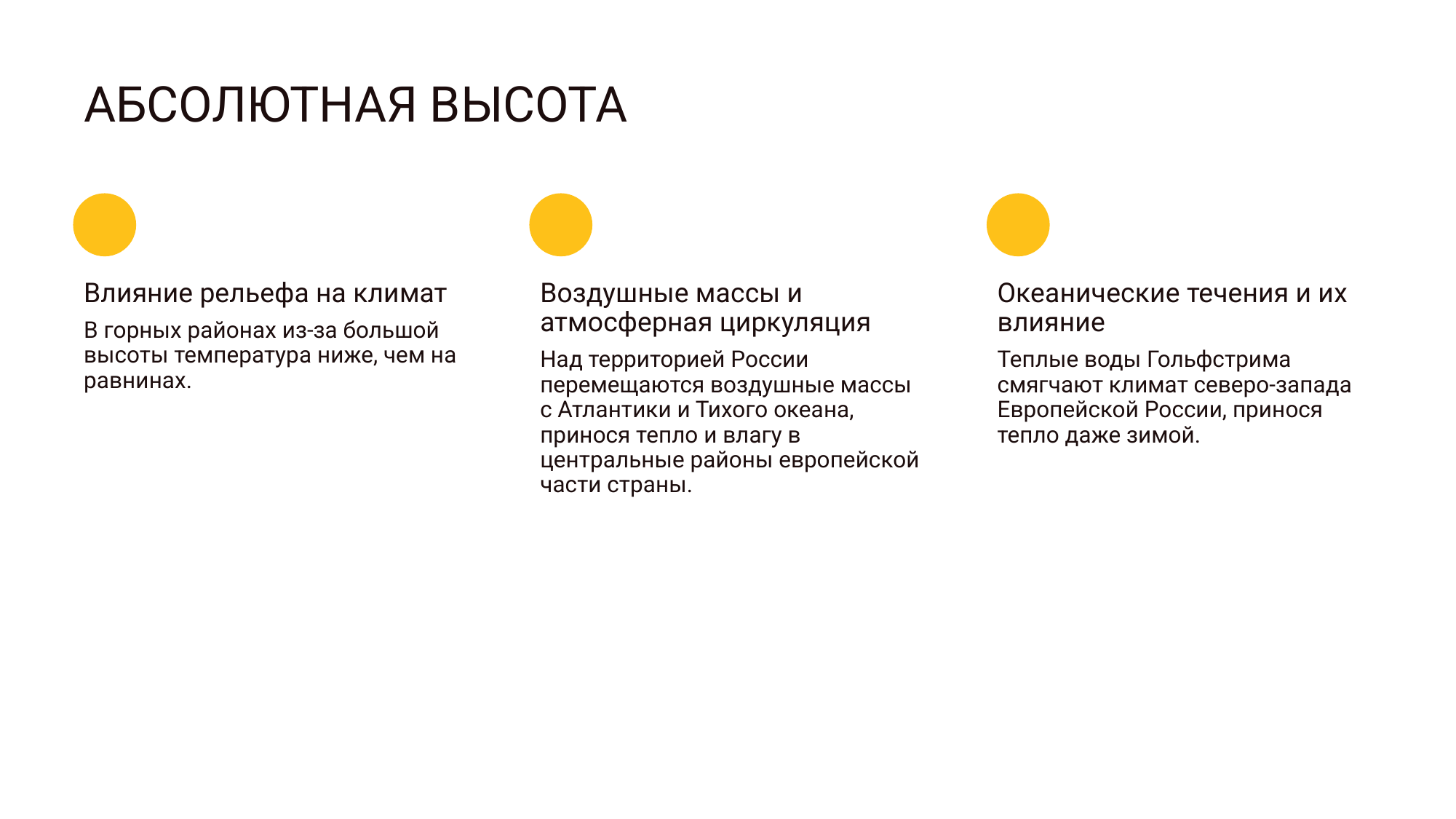

АБСОЛЮТНАЯ ВЫСОТА

Влияние рельефа на климат
Воздушные массы и атмосферная циркуляция
Океанические течения и их влияние
В горных районах из-за большой высоты температура ниже, чем на равнинах.
Над территорией России перемещаются воздушные массы с Атлантики и Тихого океана, принося тепло и влагу в центральные районы европейской части страны.
Теплые воды Гольфстрима смягчают климат северо-запада Европейской России, принося тепло даже зимой.